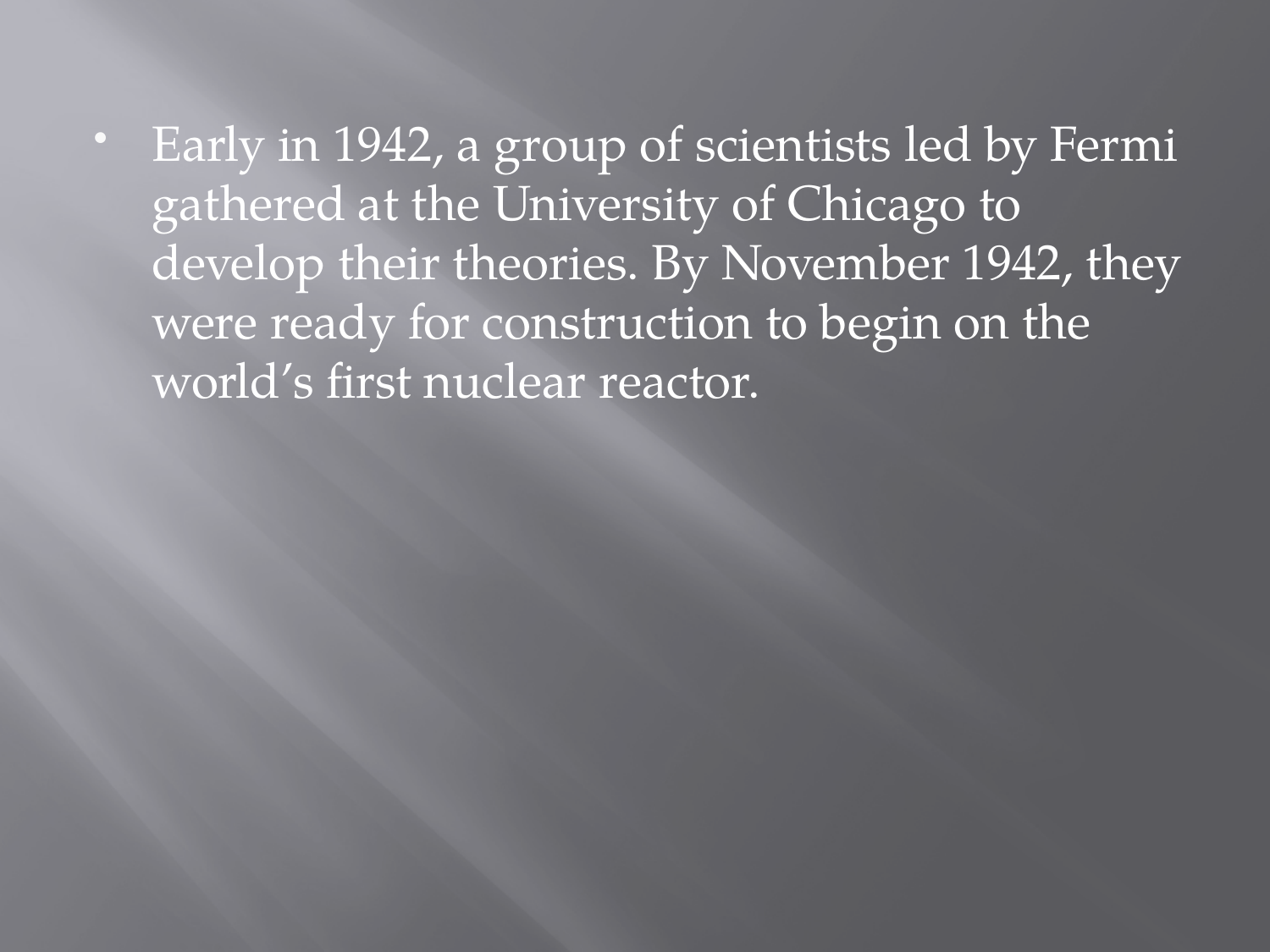

Early in 1942, a group of scientists led by Fermi gathered at the University of Chicago to develop their theories. By November 1942, they were ready for construction to begin on the world’s first nuclear reactor.